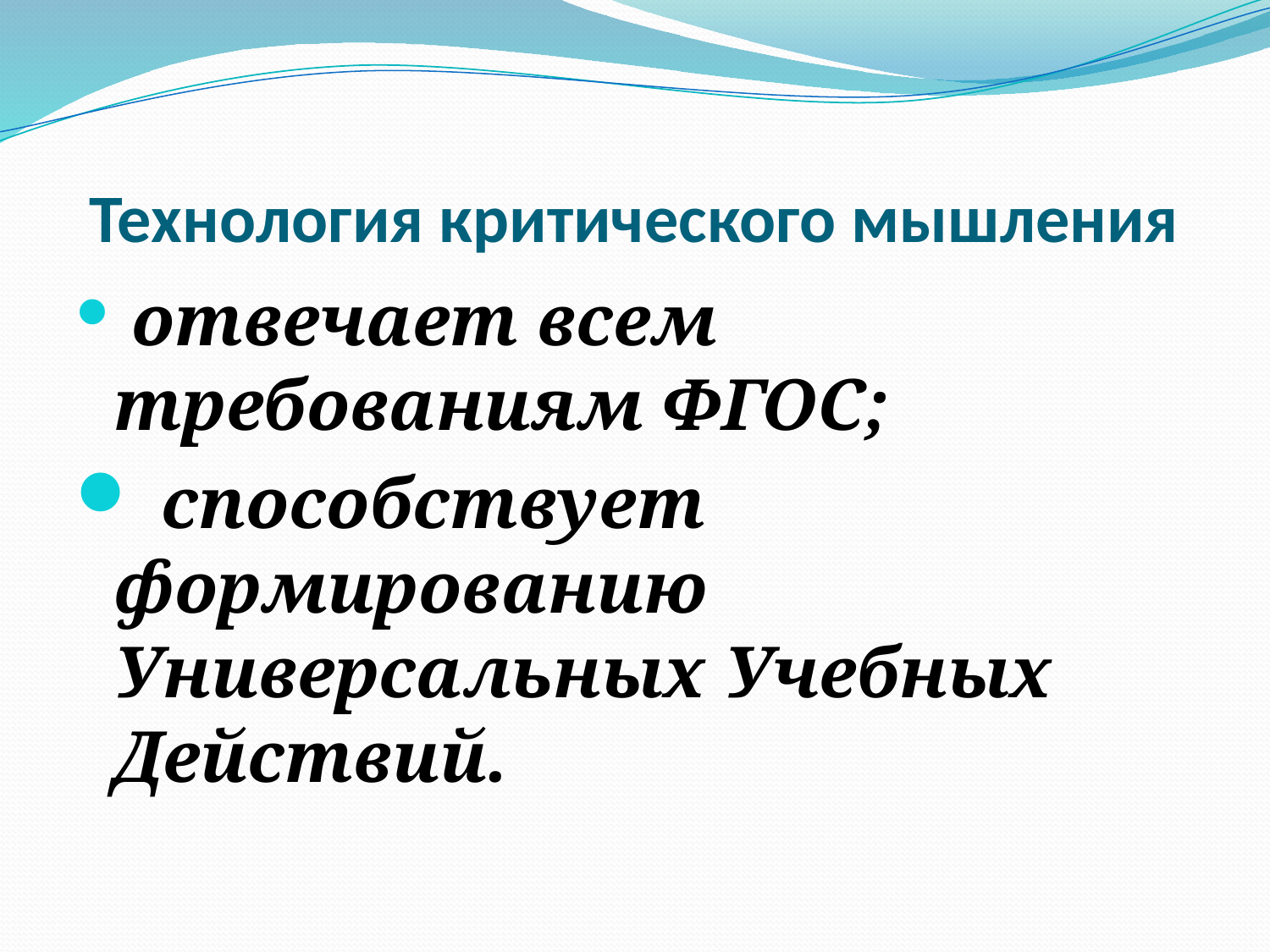

# Технология критического мышления
 отвечает всем требованиям ФГОС;
 способствует формированию Универсальных Учебных Действий.